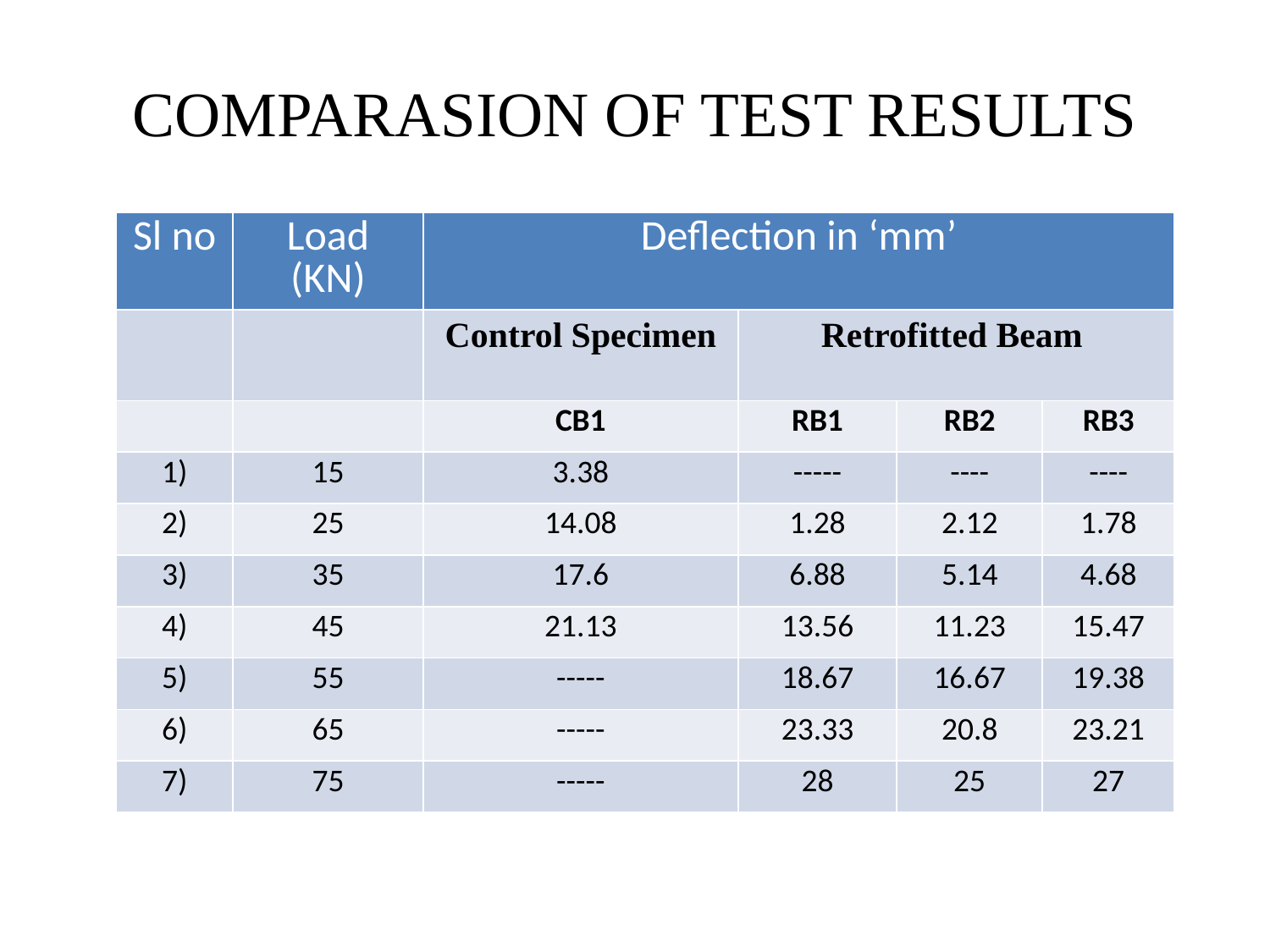

# COMPARASION OF TEST RESULTS
| Sl no | Load (KN) | Deflection in ‘mm’ |  |  |  |
| --- | --- | --- | --- | --- | --- |
|  |  | Control Specimen | Retrofitted Beam |  |  |
|  |  | CB1 | RB1 | RB2 | RB3 |
| 1) | 15 | 3.38 | ----- | ---- | ---- |
| 2) | 25 | 14.08 | 1.28 | 2.12 | 1.78 |
| 3) | 35 | 17.6 | 6.88 | 5.14 | 4.68 |
| 4) | 45 | 21.13 | 13.56 | 11.23 | 15.47 |
| 5) | 55 | ----- | 18.67 | 16.67 | 19.38 |
| 6) | 65 | ----- | 23.33 | 20.8 | 23.21 |
| 7) | 75 | ----- | 28 | 25 | 27 |